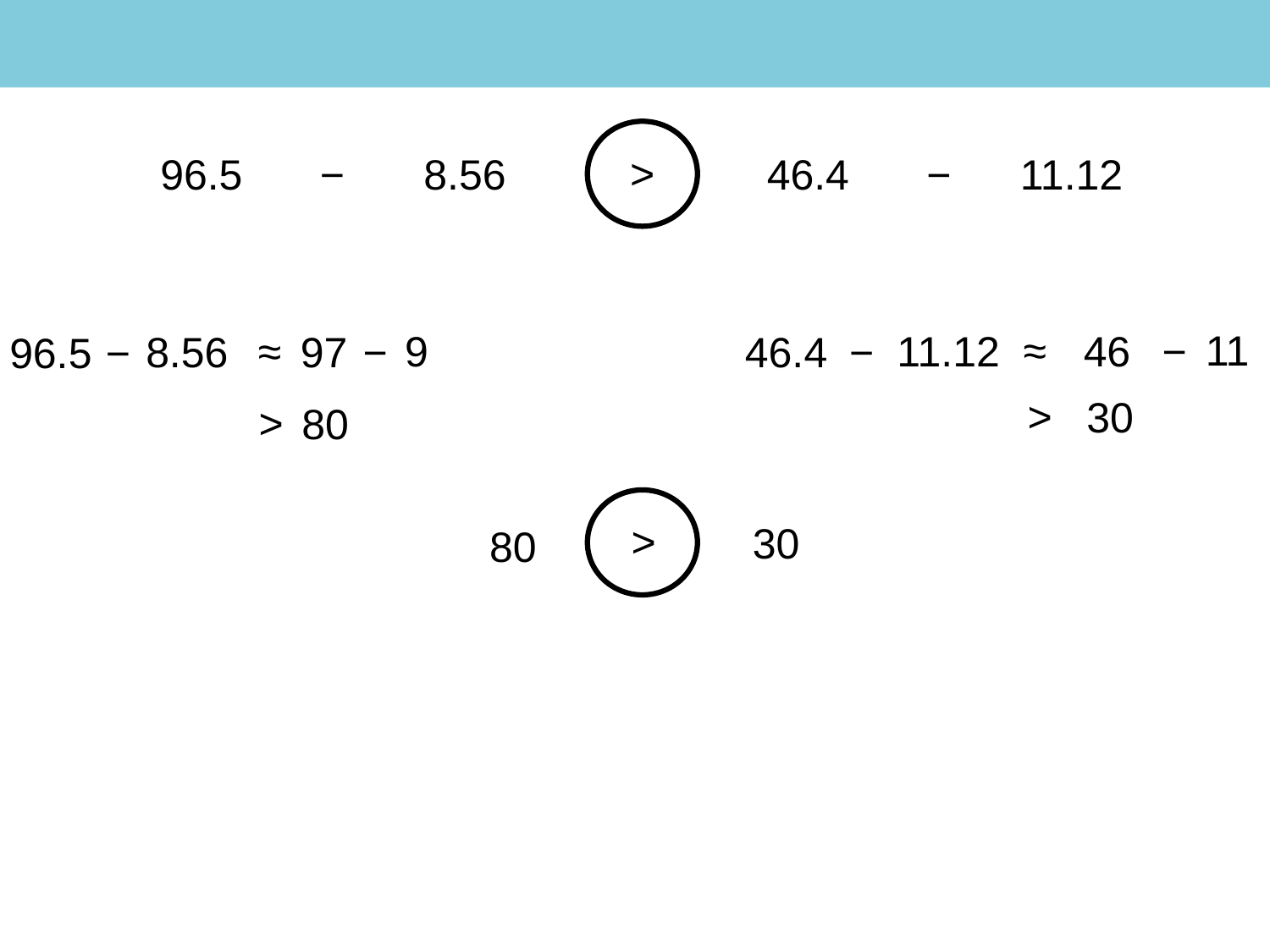

>
8.56
11.12
96.5
−
46.4
−
≈
11
46
−
≈
9
11.12
97
−
46.4
−
8.56
96.5
−
>
30
>
80

>
30
80